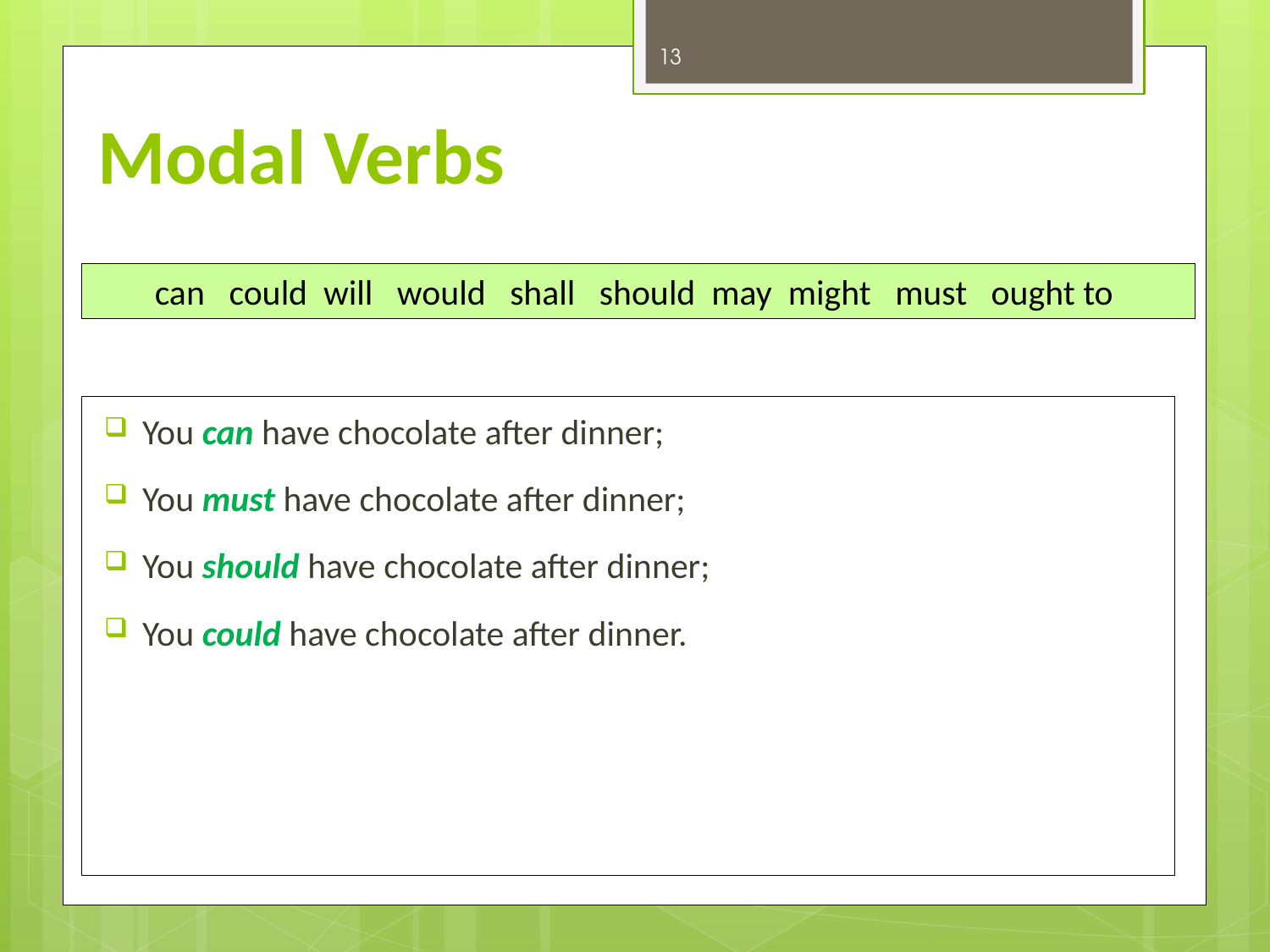

13
# Modal Verbs
can   could  will   would   shall   should  may  might   must   ought to
You can have chocolate after dinner;
You must have chocolate after dinner;
You should have chocolate after dinner;
You could have chocolate after dinner.